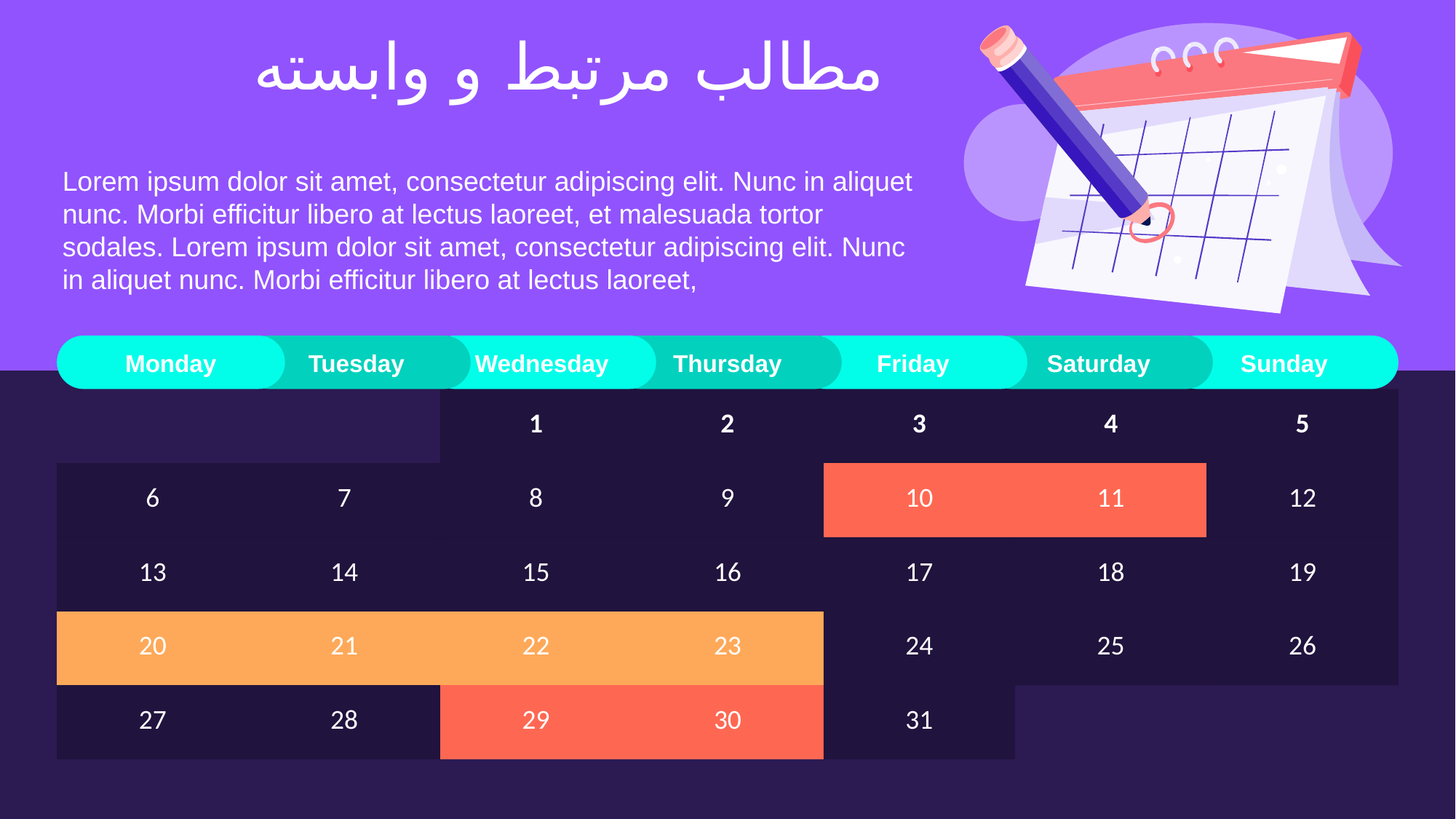

# مطالب مرتبط و وابسته
Lorem ipsum dolor sit amet, consectetur adipiscing elit. Nunc in aliquet nunc. Morbi efficitur libero at lectus laoreet, et malesuada tortor sodales. Lorem ipsum dolor sit amet, consectetur adipiscing elit. Nunc in aliquet nunc. Morbi efficitur libero at lectus laoreet,
Monday
Tuesday
Wednesday
Thursday
Friday
Saturday
Sunday
|  |  | 1 | 2 | 3 | 4 | 5 |
| --- | --- | --- | --- | --- | --- | --- |
| 6 | 7 | 8 | 9 | 10 | 11 | 12 |
| 13 | 14 | 15 | 16 | 17 | 18 | 19 |
| 20 | 21 | 22 | 23 | 24 | 25 | 26 |
| 27 | 28 | 29 | 30 | 31 |  |  |